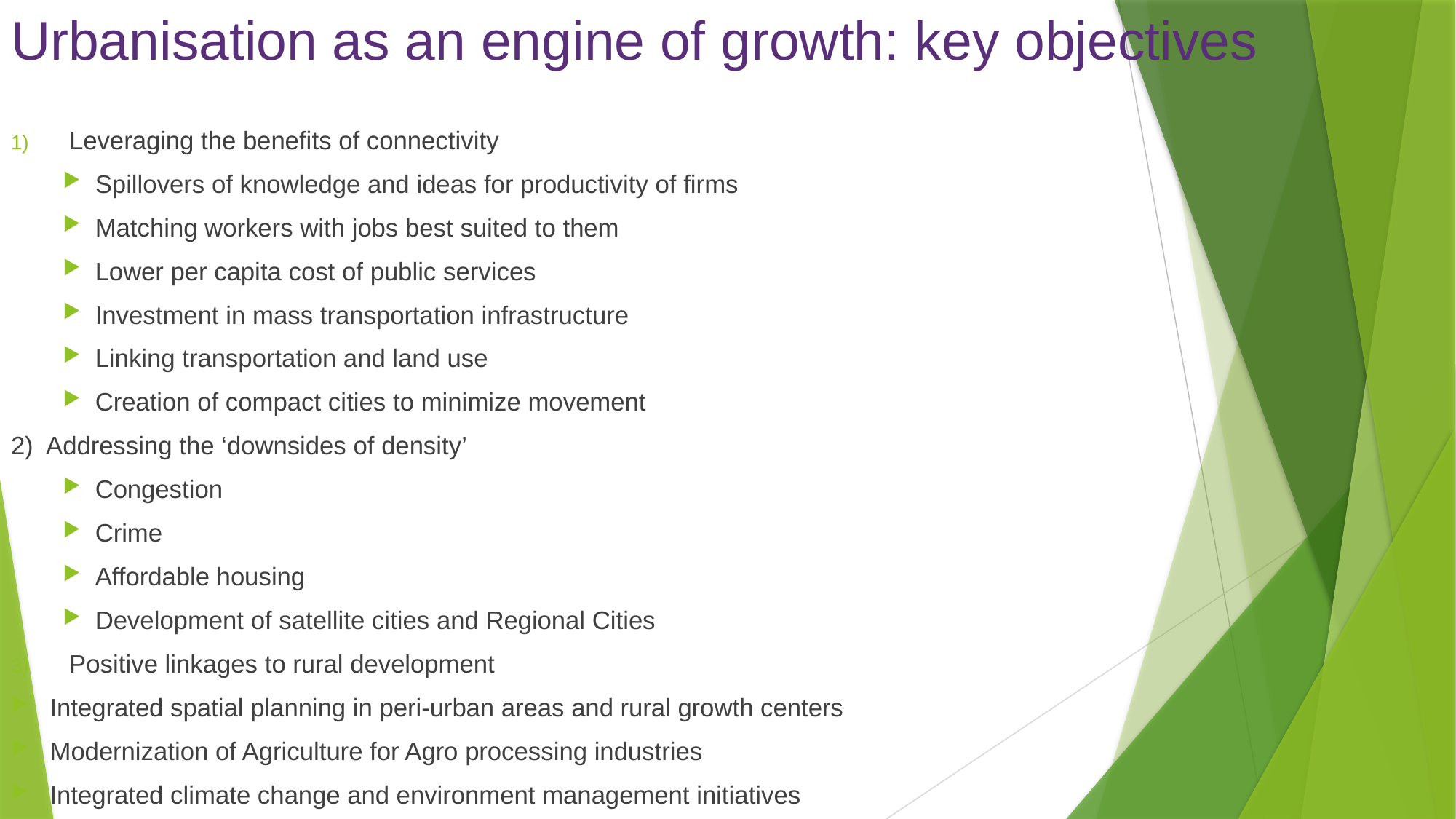

# Urbanisation as an engine of growth: key objectives
Leveraging the benefits of connectivity
Spillovers of knowledge and ideas for productivity of firms
Matching workers with jobs best suited to them
Lower per capita cost of public services
Investment in mass transportation infrastructure
Linking transportation and land use
Creation of compact cities to minimize movement
2)  Addressing the ‘downsides of density’
Congestion
Crime
Affordable housing
Development of satellite cities and Regional Cities
Positive linkages to rural development
Integrated spatial planning in peri-urban areas and rural growth centers
Modernization of Agriculture for Agro processing industries
Integrated climate change and environment management initiatives